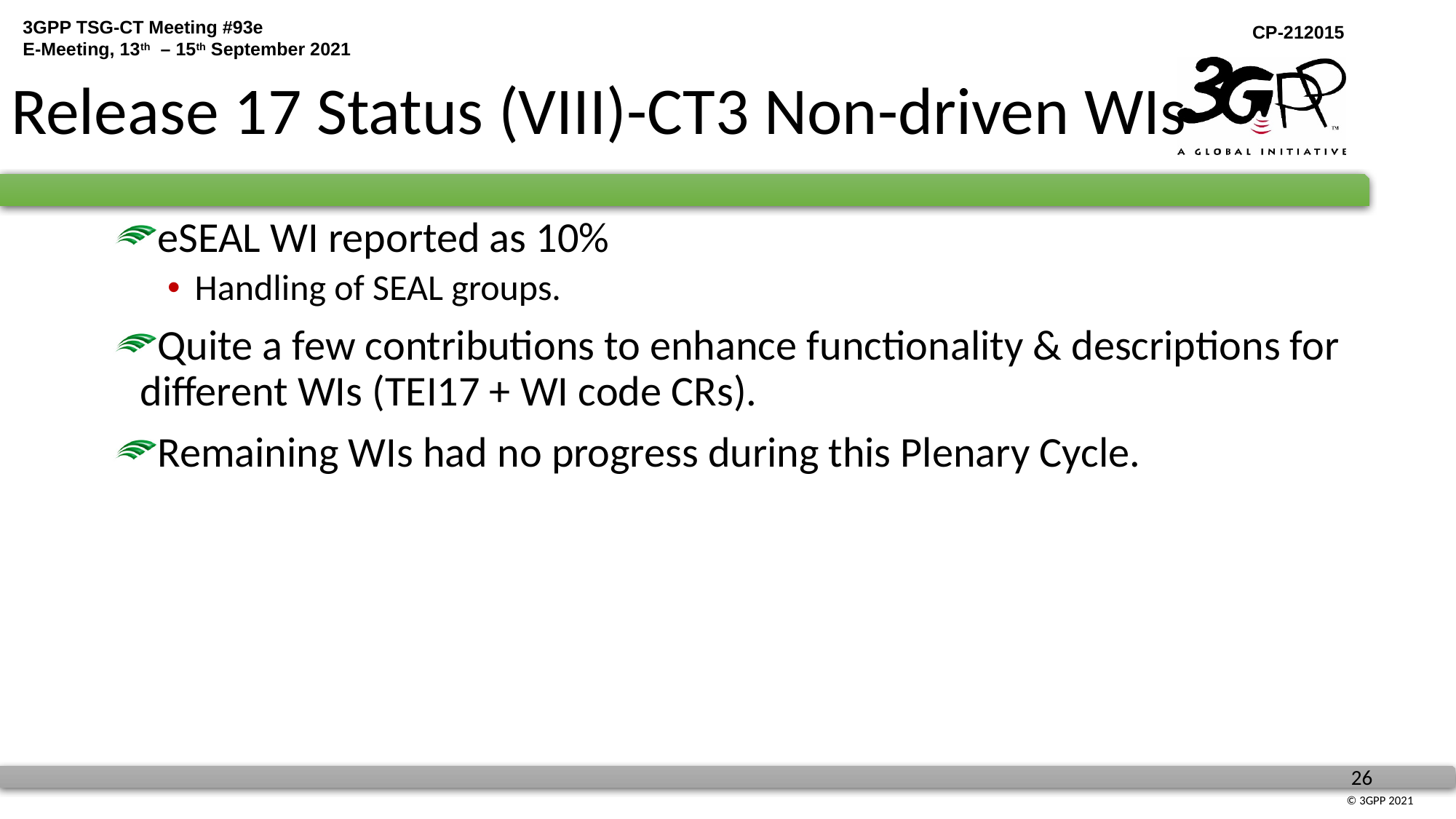

# Release 17 Status (VIII)-CT3 Non-driven WIs
eSEAL WI reported as 10%
Handling of SEAL groups.
Quite a few contributions to enhance functionality & descriptions for different WIs (TEI17 + WI code CRs).
Remaining WIs had no progress during this Plenary Cycle.